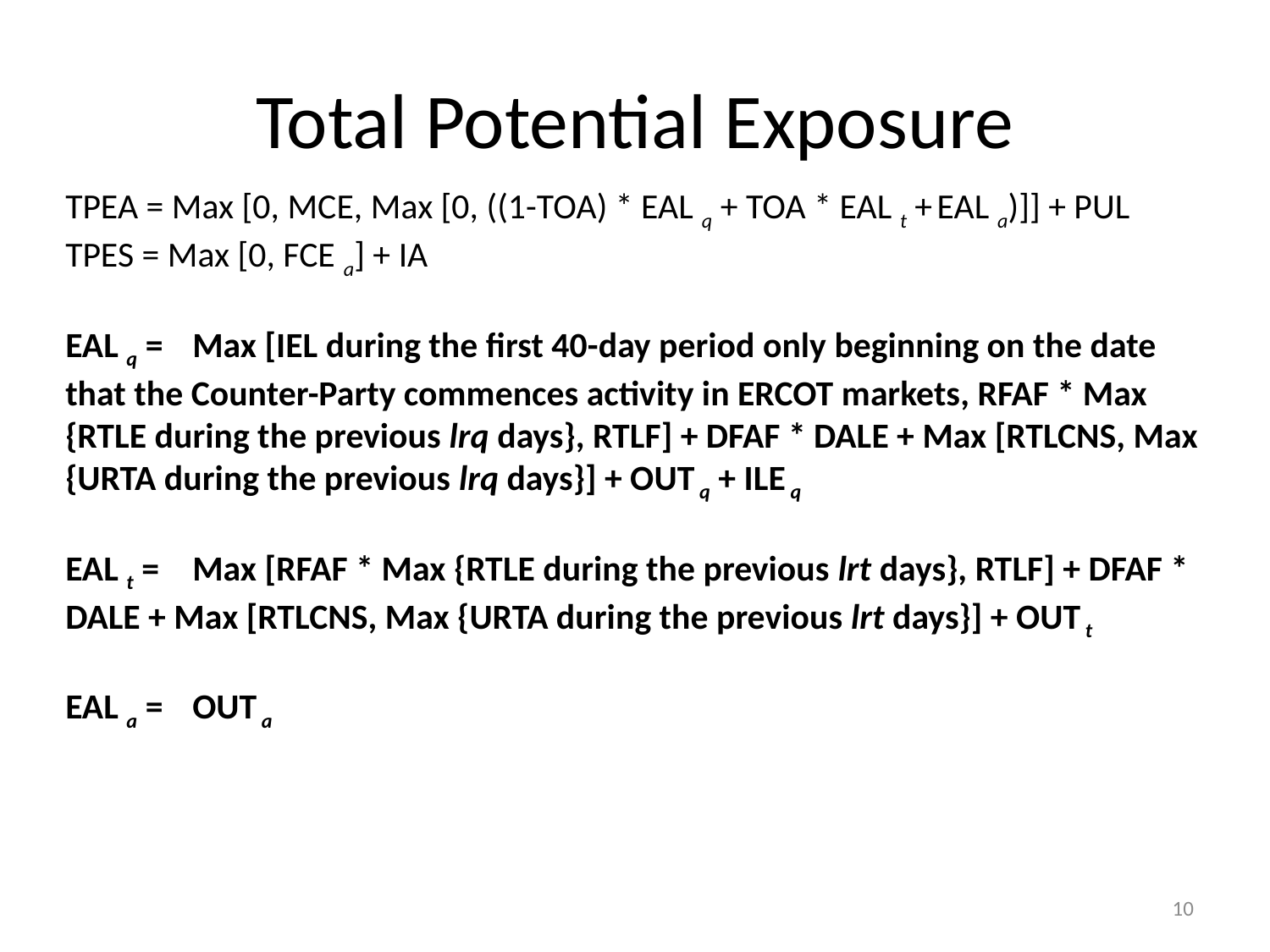

# Total Potential Exposure
TPEA = Max [0, MCE, Max [0, ((1-TOA) * EAL q + TOA * EAL t + EAL a)]] + PUL
TPES = Max [0, FCE a] + IA

EAL q = 	Max [IEL during the first 40-day period only beginning on the date that the Counter-Party commences activity in ERCOT markets, RFAF * Max {RTLE during the previous lrq days}, RTLF] + DFAF * DALE + Max [RTLCNS, Max {URTA during the previous lrq days}] + OUT q + ILE q

EAL t = 	Max [RFAF * Max {RTLE during the previous lrt days}, RTLF] + DFAF * DALE + Max [RTLCNS, Max {URTA during the previous lrt days}] + OUT t

EAL a =	OUT a

10